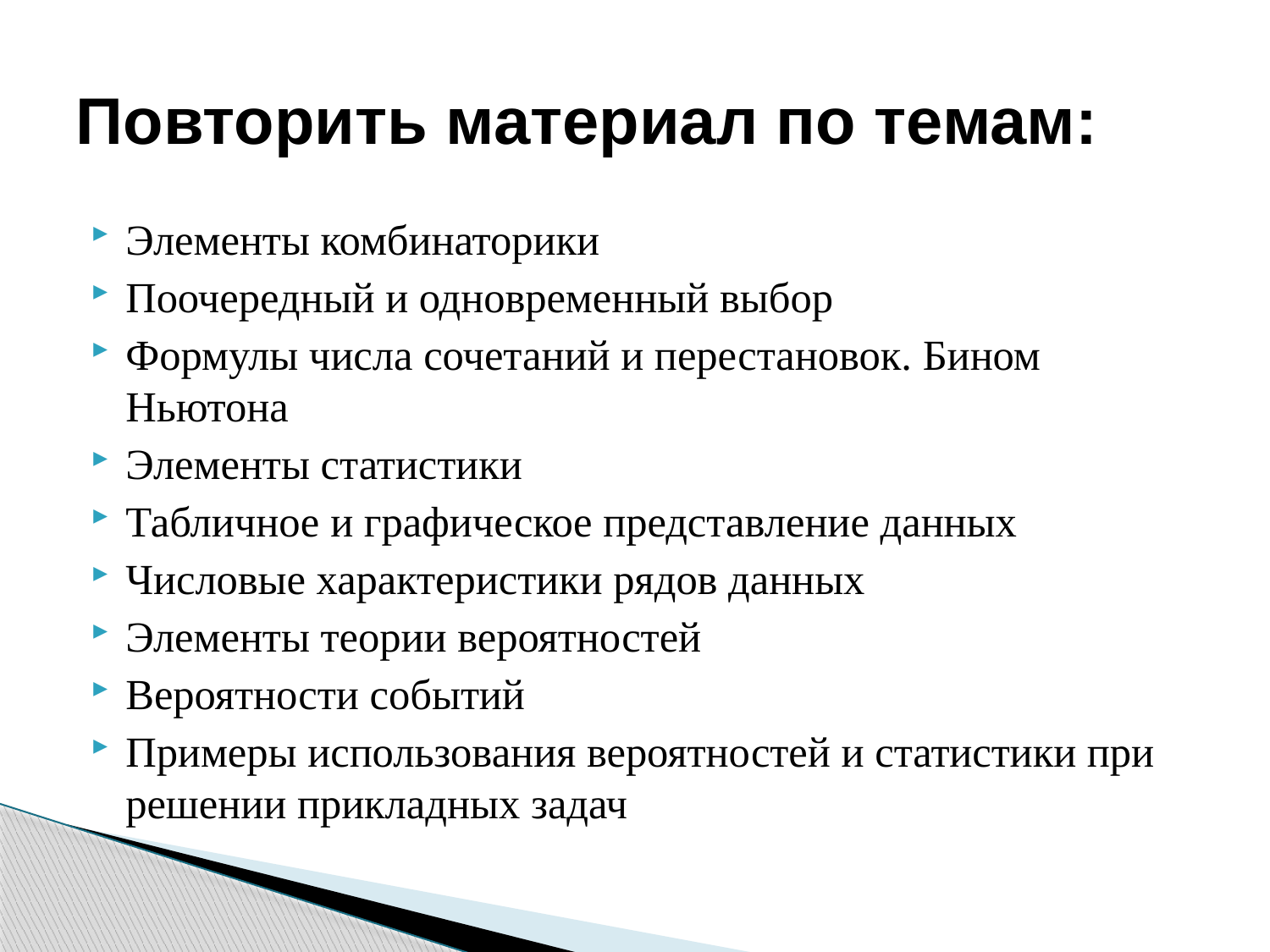

# Повторить материал по темам:
Элементы комбинаторики
Поочередный и одновременный выбор
Формулы числа сочетаний и перестановок. Бином Ньютона
Элементы статистики
Табличное и графическое представление данных
Числовые характеристики рядов данных
Элементы теории вероятностей
Вероятности событий
Примеры использования вероятностей и статистики при решении прикладных задач